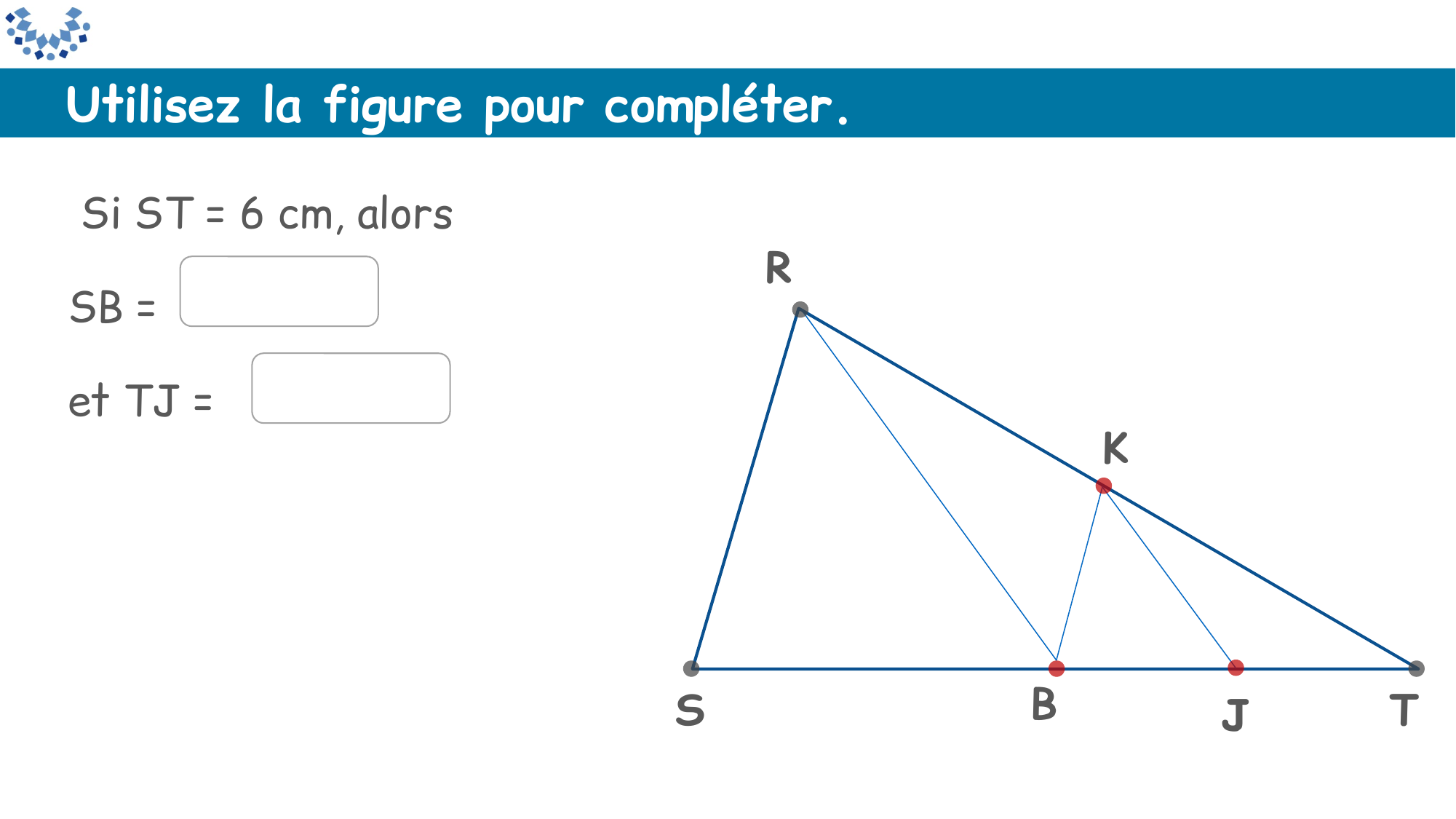

Utilisez la figure pour compléter.
 Si ST = 6 cm, alors
SB =
et TJ =
R

K

B
S
T
J